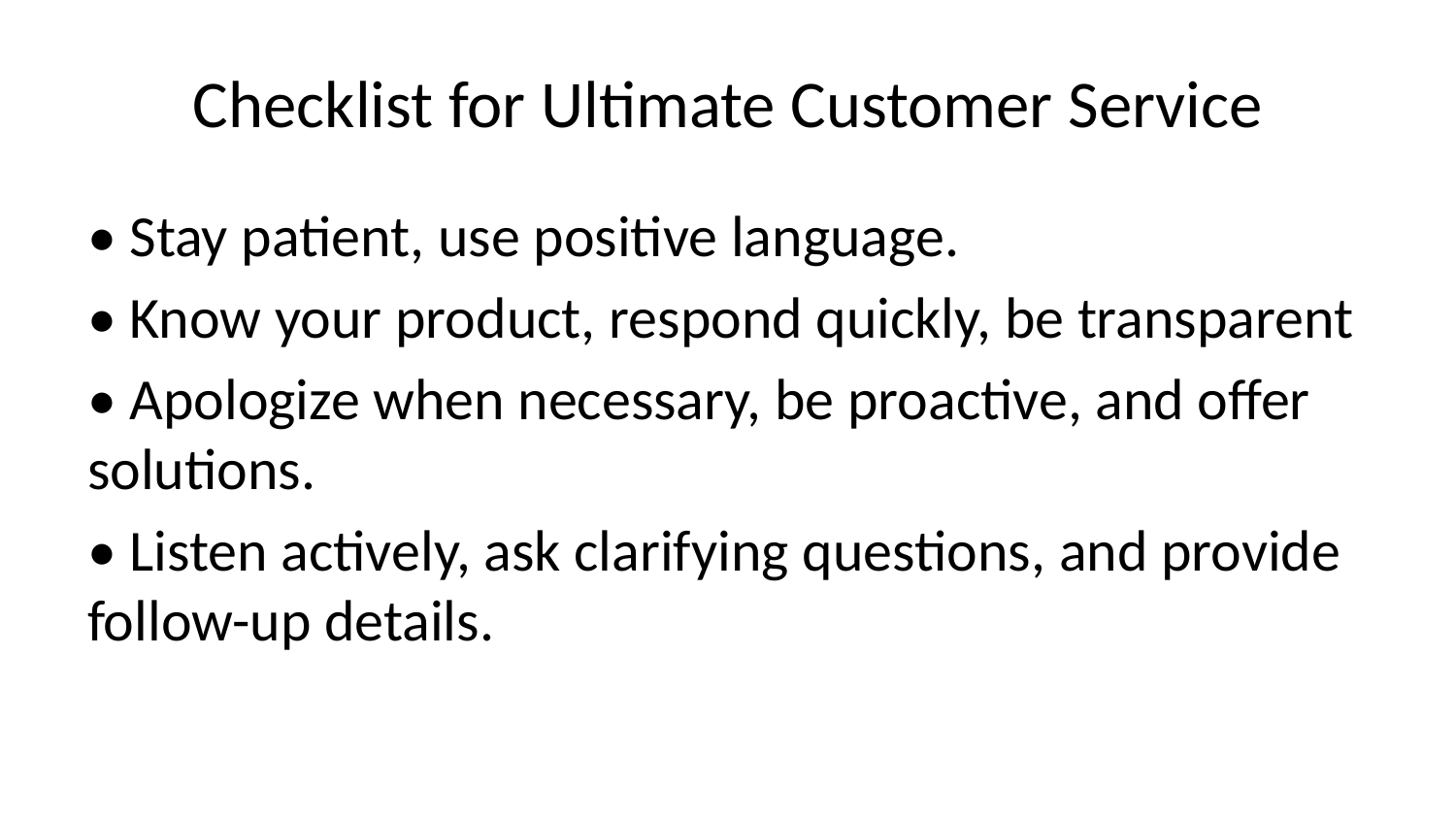

# Checklist for Ultimate Customer Service
• Stay patient, use positive language.
• Know your product, respond quickly, be transparent
• Apologize when necessary, be proactive, and offer solutions.
• Listen actively, ask clarifying questions, and provide follow-up details.